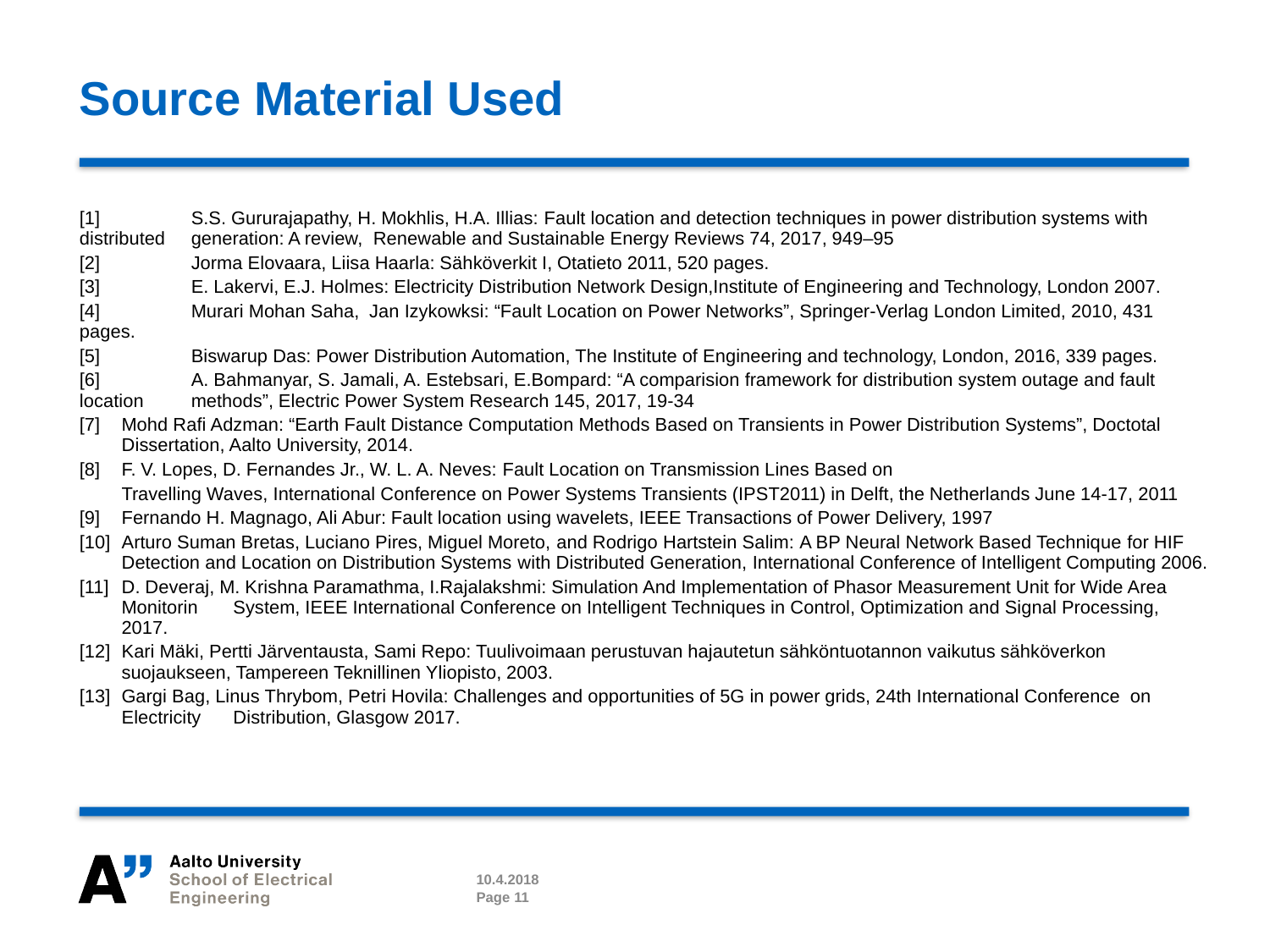

# Source Material Used
[1]	S.S. Gururajapathy, H. Mokhlis, H.A. Illias: Fault location and detection techniques in power distribution systems with distributed 	generation: A review,  Renewable and Sustainable Energy Reviews 74, 2017, 949–95
[2]	Jorma Elovaara, Liisa Haarla: Sähköverkit I, Otatieto 2011, 520 pages.
[3]	E. Lakervi, E.J. Holmes: Electricity Distribution Network Design,Institute of Engineering and Technology, London 2007.
[4]	Murari Mohan Saha,  Jan Izykowksi: “Fault Location on Power Networks”, Springer-Verlag London Limited, 2010, 431 pages.
[5]	Biswarup Das: Power Distribution Automation, The Institute of Engineering and technology, London, 2016, 339 pages.
[6] 	A. Bahmanyar, S. Jamali, A. Estebsari, E.Bompard: “A comparision framework for distribution system outage and fault location 	methods”, Electric Power System Research 145, 2017, 19-34
[7] 		Mohd Rafi Adzman: “Earth Fault Distance Computation Methods Based on Transients in Power Distribution Systems”, Doctotal 	Dissertation, Aalto University, 2014.
[8]		F. V. Lopes, D. Fernandes Jr., W. L. A. Neves: Fault Location on Transmission Lines Based on
		Travelling Waves, International Conference on Power Systems Transients (IPST2011) in Delft, the Netherlands June 14-17, 2011
[9]		Fernando H. Magnago, Ali Abur: Fault location using wavelets, IEEE Transactions of Power Delivery, 1997
[10] 		Arturo Suman Bretas, Luciano Pires, Miguel Moreto, and Rodrigo Hartstein Salim: A BP Neural Network Based Technique 	for HIF 	Detection and Location on Distribution Systems with Distributed Generation, International Conference of Intelligent Computing 2006.
[11] 		D. Deveraj, M. Krishna Paramathma, I.Rajalakshmi: Simulation And Implementation of Phasor Measurement Unit for Wide Area Monitorin 	System, IEEE International Conference on Intelligent Techniques in Control, Optimization and Signal Processing, 2017.
[12]		Kari Mäki, Pertti Järventausta, Sami Repo: Tuulivoimaan perustuvan hajautetun sähköntuotannon vaikutus sähköverkon 	suojaukseen, Tampereen Teknillinen Yliopisto, 2003.
[13]		Gargi Bag, Linus Thrybom, Petri Hovila: Challenges and opportunities of 5G in power grids, 24th International Conference  on Electricity 	Distribution, Glasgow 2017.

10.4.2018
Page 11